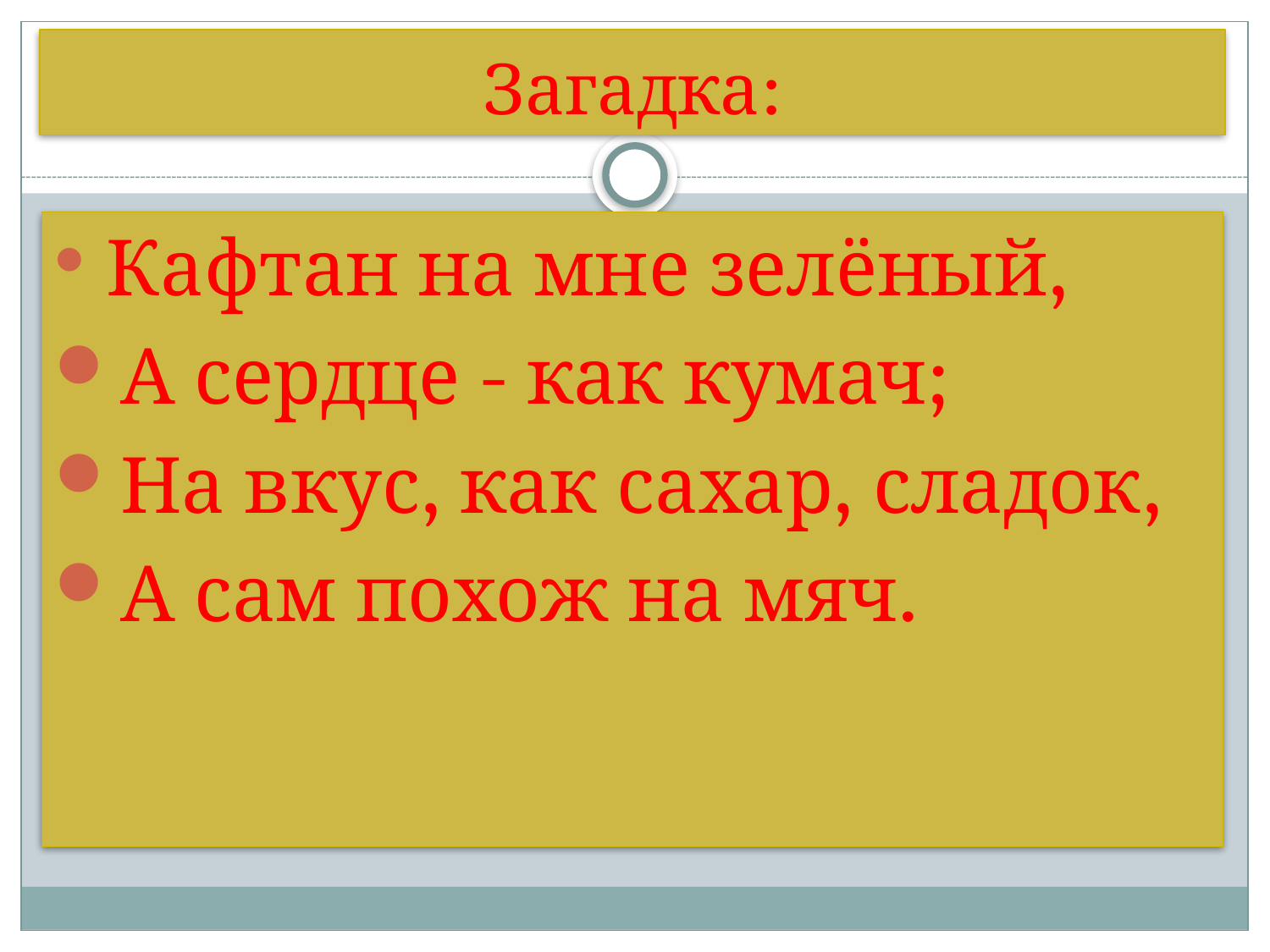

# Загадка:
 Кафтан на мне зелёный,
А сердце - как кумач;
На вкус, как сахар, сладок,
А сам похож на мяч.